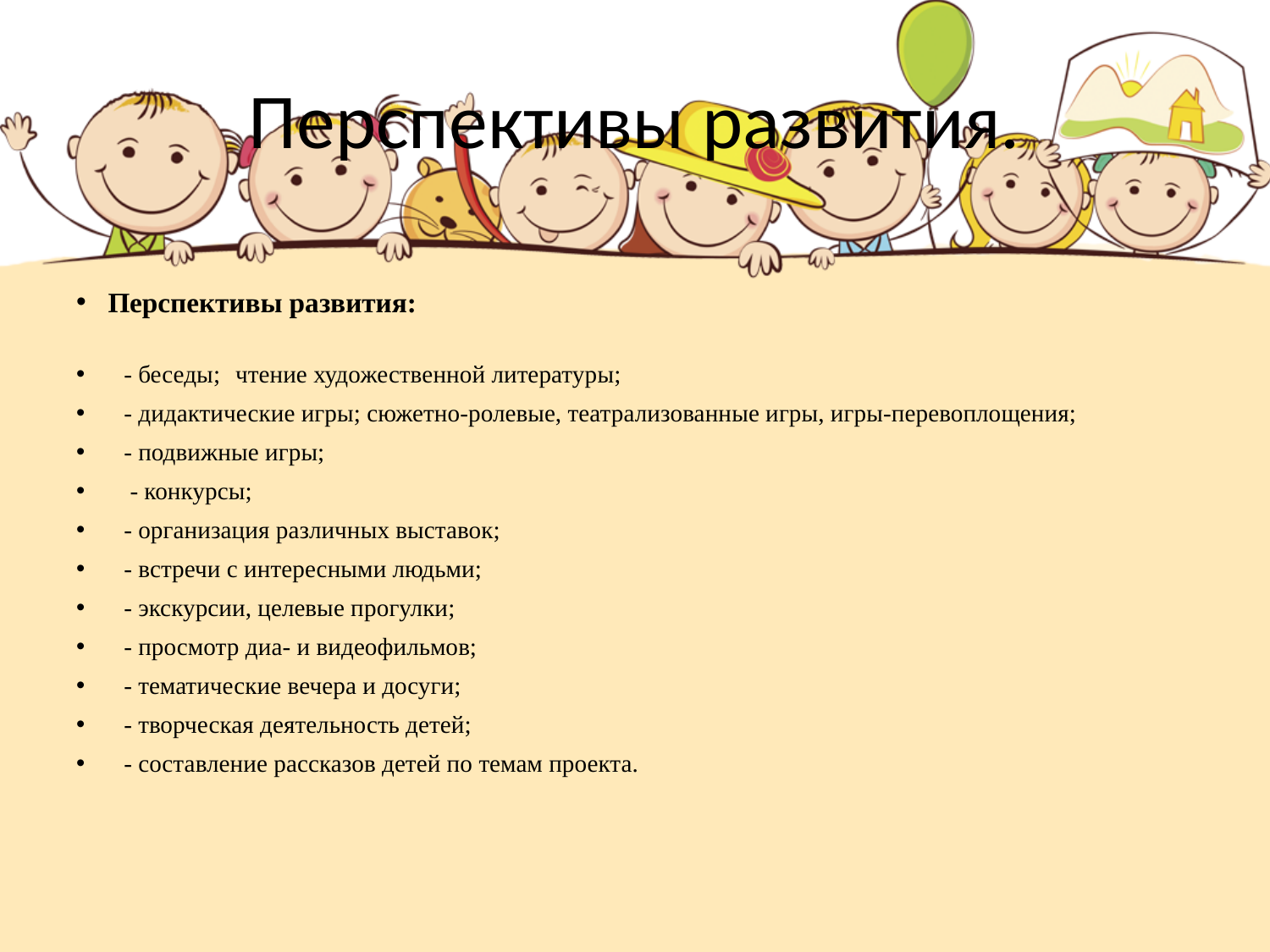

# Перспективы развития.

Перспективы развития:

- беседы;   чтение художественной литературы;
- дидактические игры; сюжетно-ролевые, театрализованные игры, игры-перевоплощения;
- подвижные игры;
 - конкурсы;
- организация различных выставок;
- встречи с интересными людьми;
- экскурсии, целевые прогулки;
- просмотр диа- и видеофильмов;
- тематические вечера и досуги;
- творческая деятельность детей;
- составление рассказов детей по темам проекта.